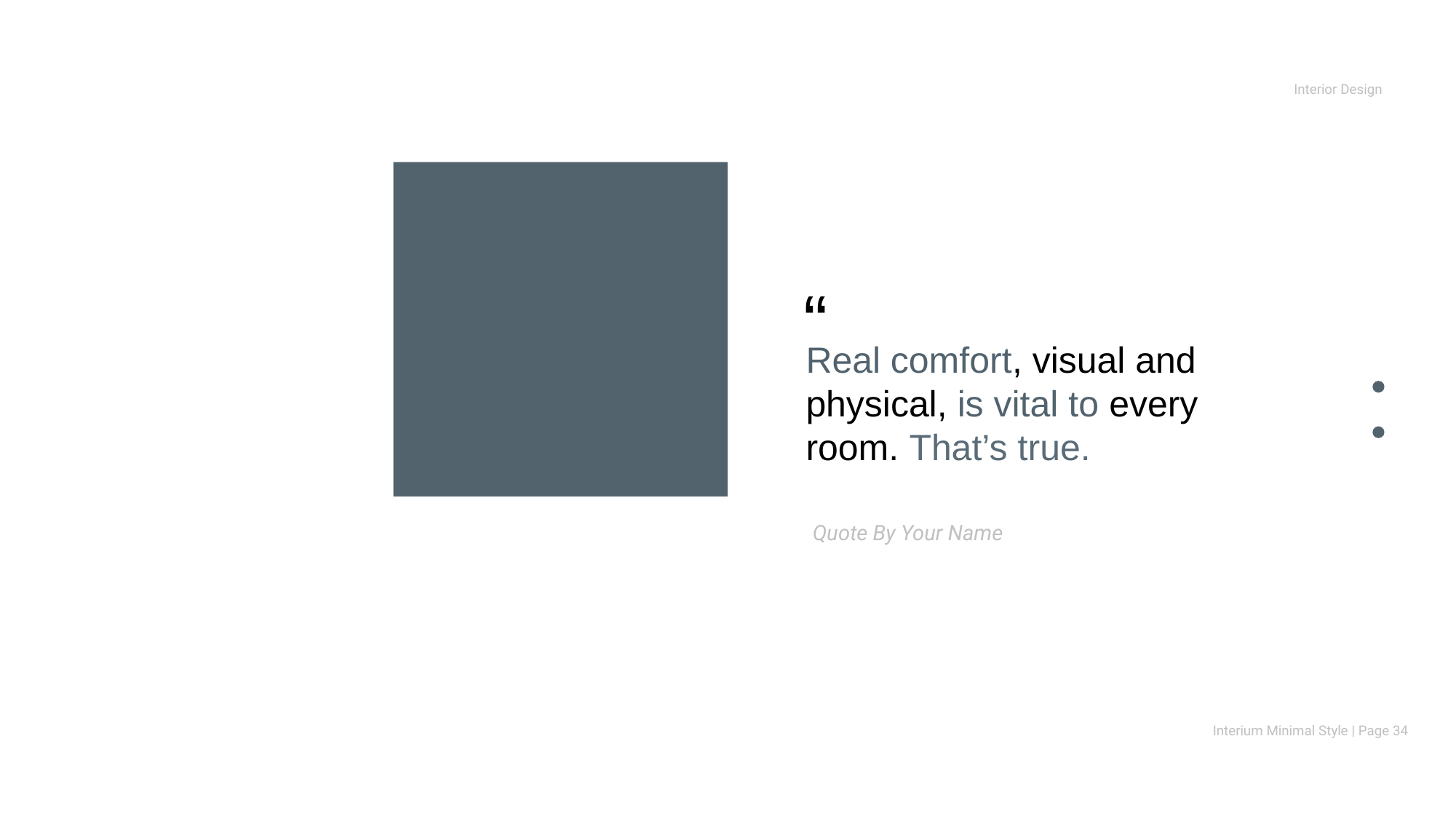

Interior Design
“

Real comfort, visual and physical, is vital to every room. That’s true.

Quote By Your Name
Interium Minimal Style | Page 34